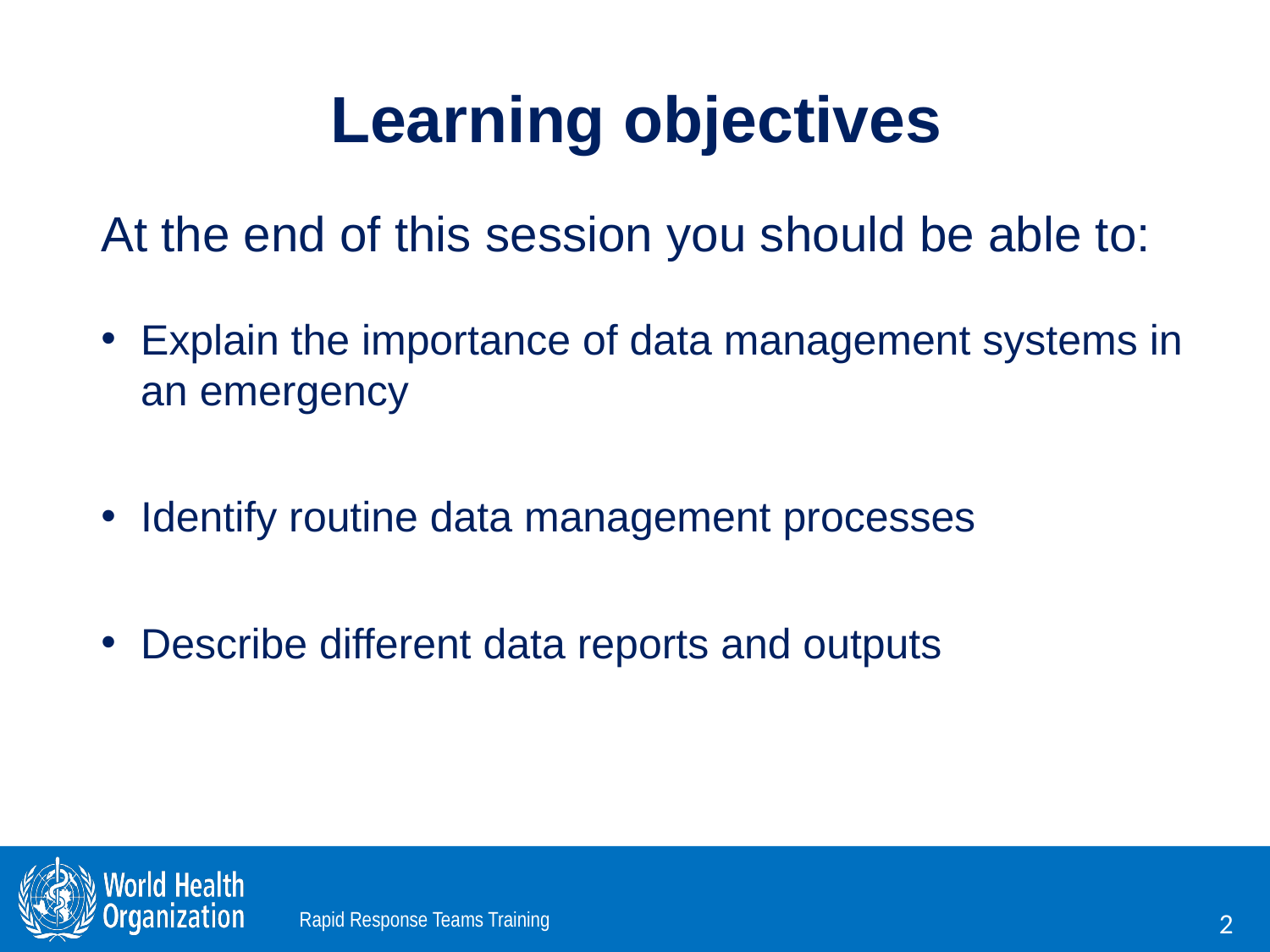

# Learning objectives
At the end of this session you should be able to:

Explain the importance of data management systems in an emergency

Identify routine data management processes

Describe different data reports and outputs